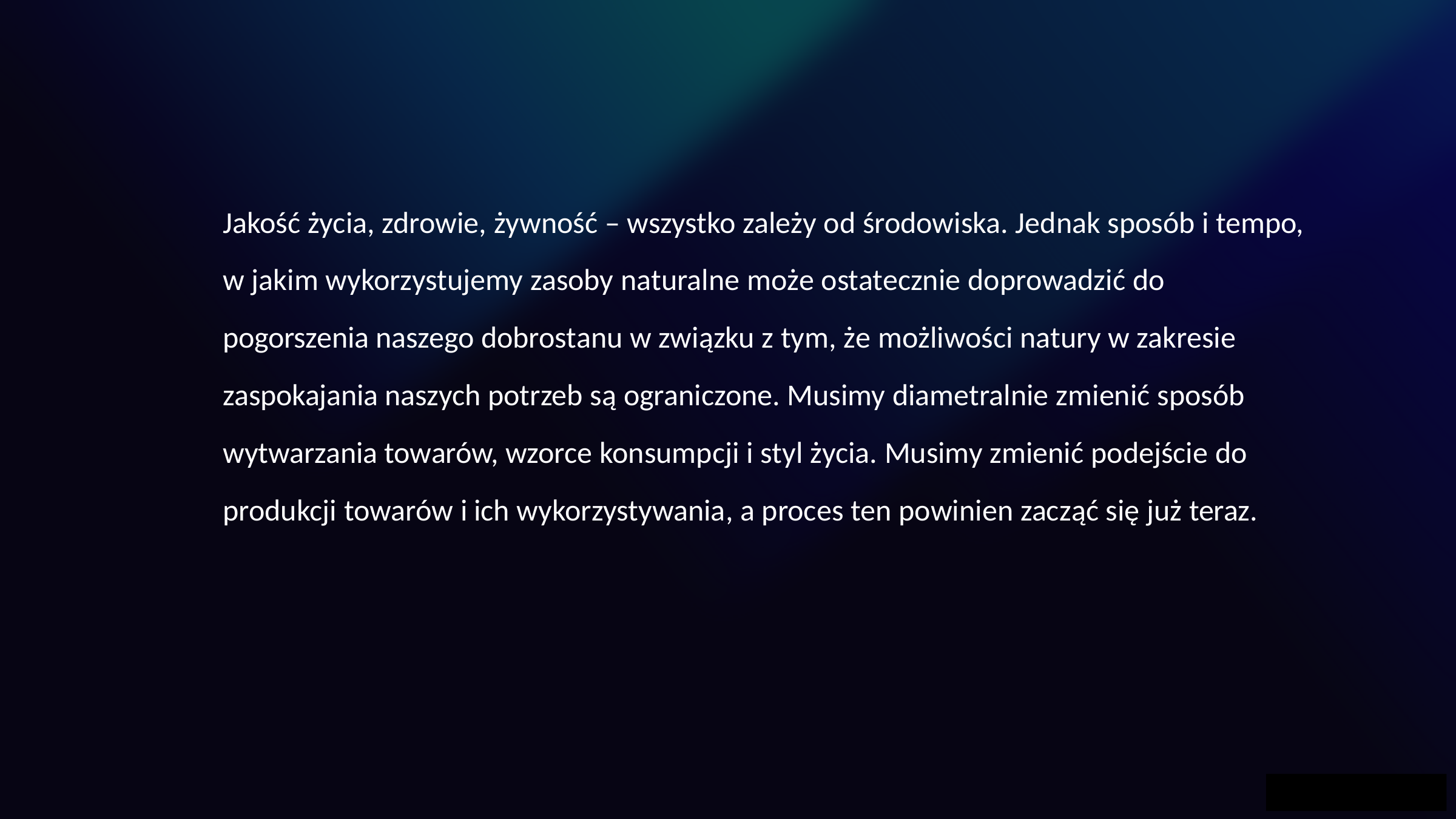

Jakość życia, zdrowie, żywność – wszystko zależy od środowiska. Jednak sposób i tempo, w jakim wykorzystujemy zasoby naturalne może ostatecznie doprowadzić do pogorszenia naszego dobrostanu w związku z tym, że możliwości natury w zakresie zaspokajania naszych potrzeb są ograniczone. Musimy diametralnie zmienić sposób wytwarzania towarów, wzorce konsumpcji i styl życia. Musimy zmienić podejście do produkcji towarów i ich wykorzystywania, a proces ten powinien zacząć się już teraz.